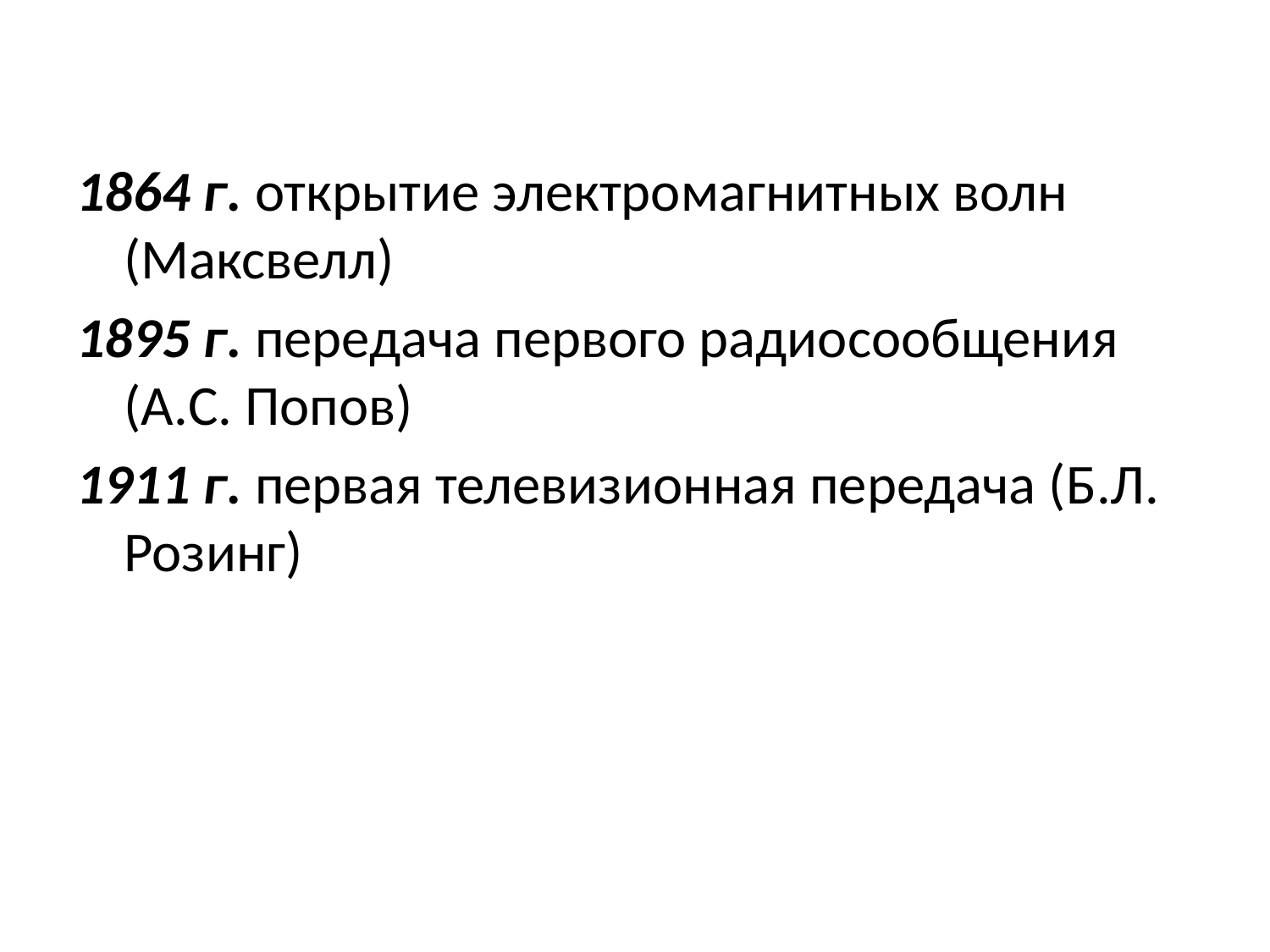

1864 г. открытие электромагнитных волн (Максвелл)
1895 г. передача первого радиосообщения (А.С. Попов)
1911 г. первая телевизионная передача (Б.Л. Розинг)